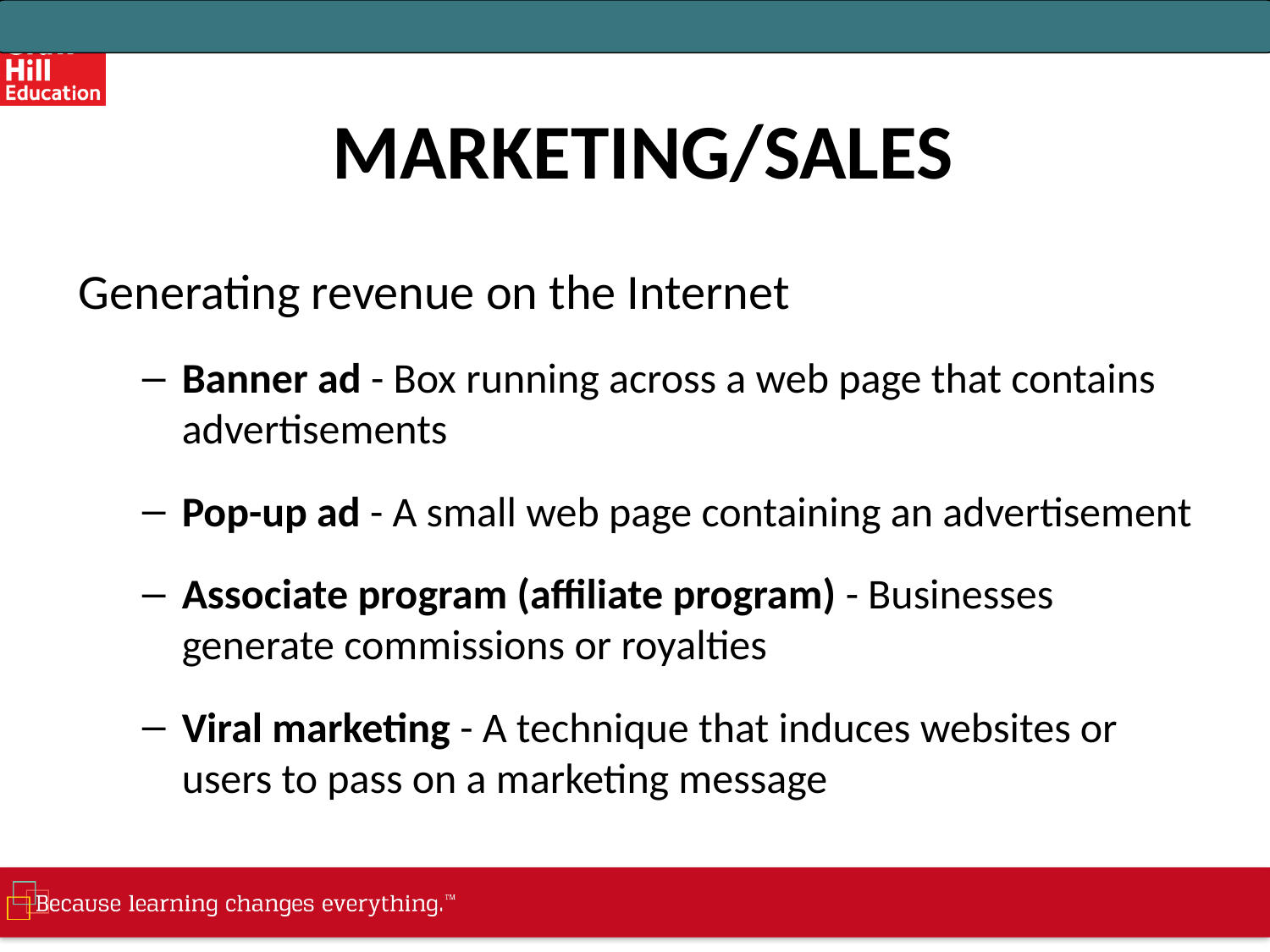

# MARKETING/SALES
Generating revenue on the Internet
Banner ad - Box running across a web page that contains advertisements
Pop-up ad - A small web page containing an advertisement
Associate program (affiliate program) - Businesses generate commissions or royalties
Viral marketing - A technique that induces websites or users to pass on a marketing message